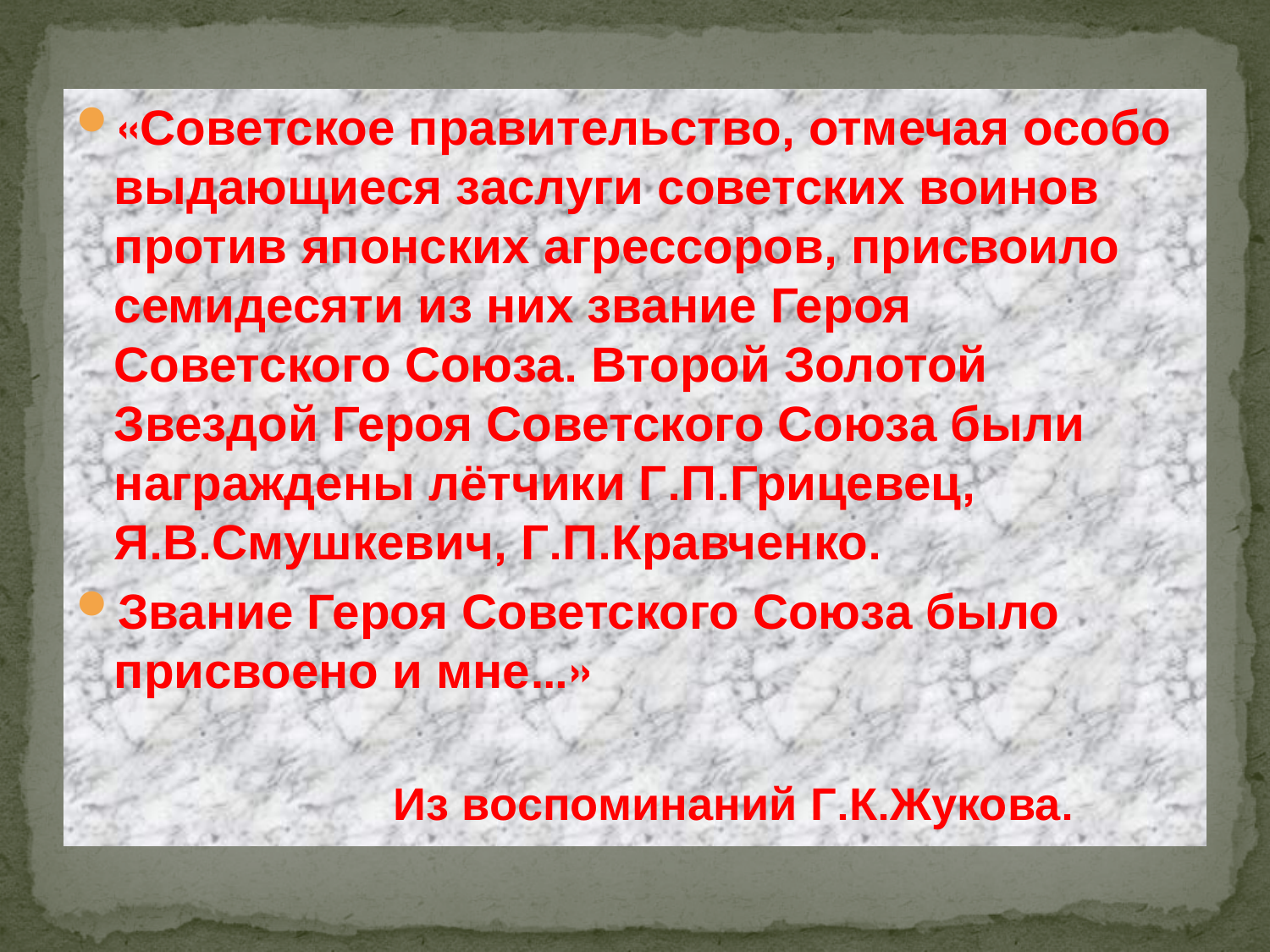

#
«Советское правительство, отмечая особо выдающиеся заслуги советских воинов против японских агрессоров, присвоило семидесяти из них звание Героя Советского Союза. Второй Золотой Звездой Героя Советского Союза были награждены лётчики Г.П.Грицевец, Я.В.Смушкевич, Г.П.Кравченко.
Звание Героя Советского Союза было присвоено и мне…»

                         Из воспоминаний Г.К.Жукова.